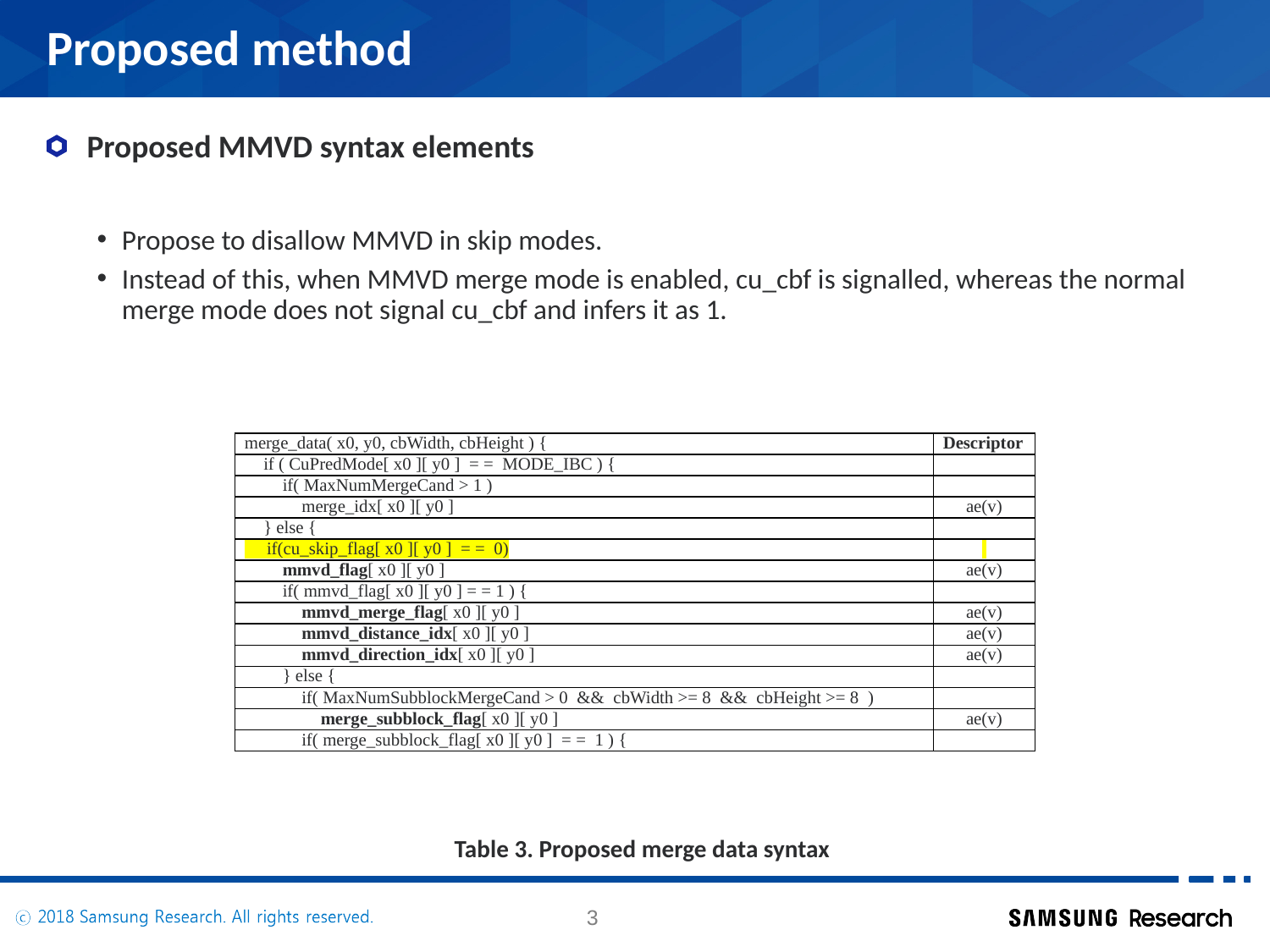

# Proposed method
Proposed MMVD syntax elements

Propose to disallow MMVD in skip modes.
Instead of this, when MMVD merge mode is enabled, cu_cbf is signalled, whereas the normal merge mode does not signal cu_cbf and infers it as 1.
| merge\_data( x0, y0, cbWidth, cbHeight ) { | Descriptor |
| --- | --- |
| if ( CuPredMode[ x0 ][ y0 ] = = MODE\_IBC ) { |  |
| if( MaxNumMergeCand > 1 ) |  |
| merge\_idx[ x0 ][ y0 ] | ae(v) |
| } else { |  |
| if(cu\_skip\_flag[ x0 ][ y0 ] = = 0) |  |
| mmvd\_flag[ x0 ][ y0 ] | ae(v) |
| if( mmvd\_flag[ x0 ][ y0 ] = = 1 ) { |  |
| mmvd\_merge\_flag[ x0 ][ y0 ] | ae(v) |
| mmvd\_distance\_idx[ x0 ][ y0 ] | ae(v) |
| mmvd\_direction\_idx[ x0 ][ y0 ] | ae(v) |
| } else { |  |
| if( MaxNumSubblockMergeCand > 0 && cbWidth >= 8 && cbHeight >= 8 ) |  |
| merge\_subblock\_flag[ x0 ][ y0 ] | ae(v) |
| if( merge\_subblock\_flag[ x0 ][ y0 ] = = 1 ) { |  |
Table 3. Proposed merge data syntax